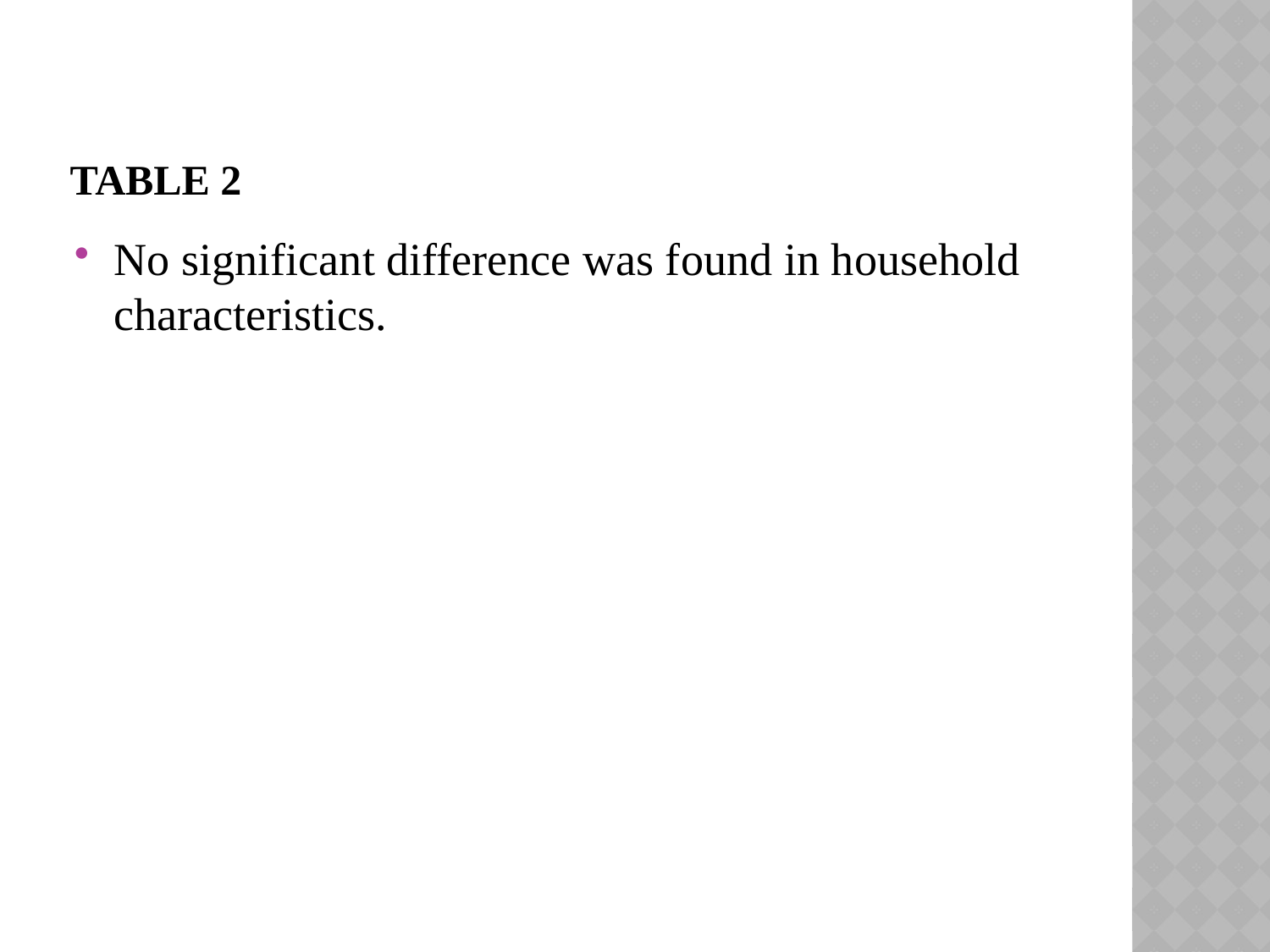

# TABLE 2
No significant difference was found in household characteristics.